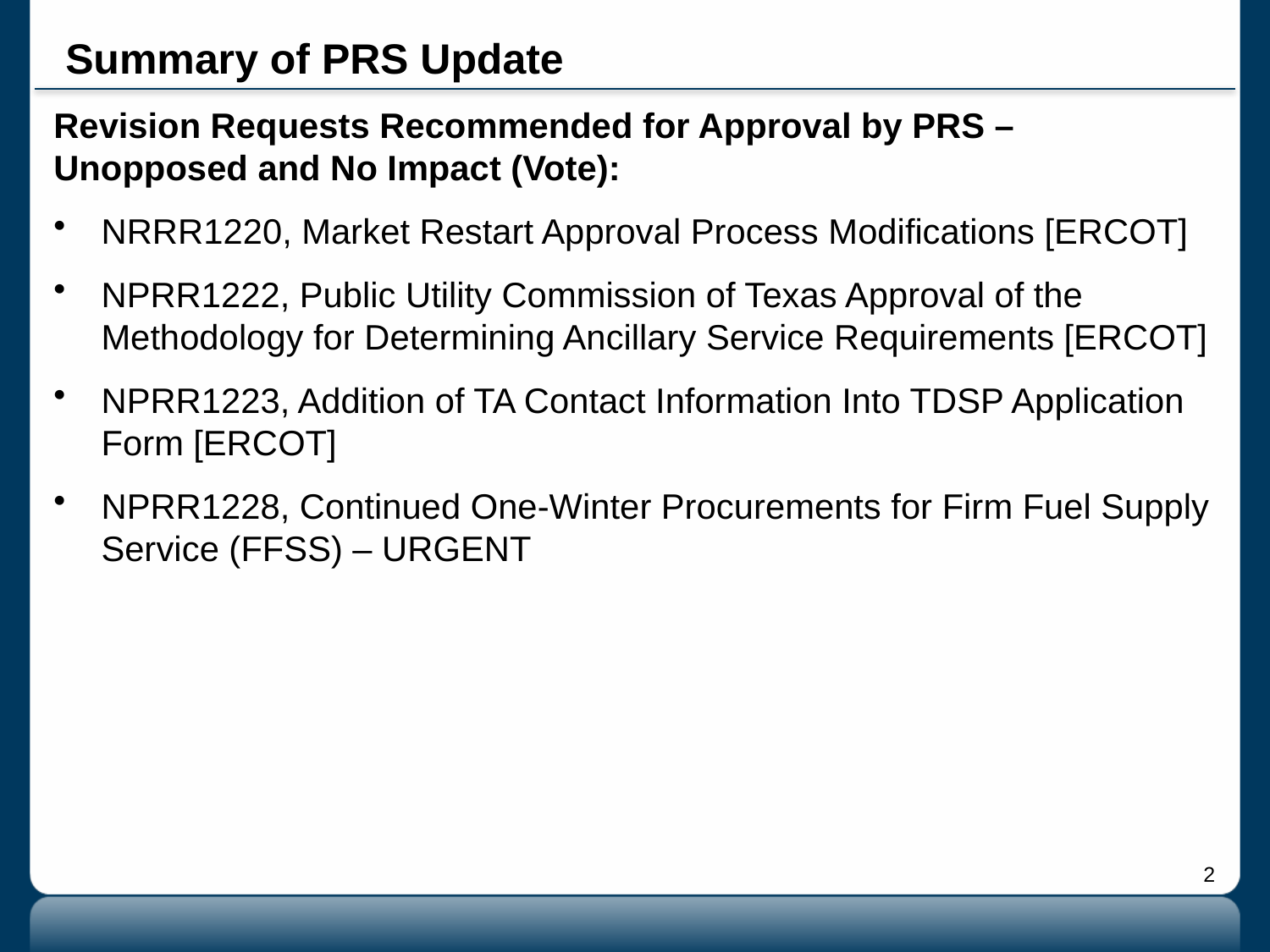

# Summary of PRS Update
Revision Requests Recommended for Approval by PRS – Unopposed and No Impact (Vote):
NRRR1220, Market Restart Approval Process Modifications [ERCOT]
NPRR1222, Public Utility Commission of Texas Approval of the Methodology for Determining Ancillary Service Requirements [ERCOT]
NPRR1223, Addition of TA Contact Information Into TDSP Application Form [ERCOT]
NPRR1228, Continued One-Winter Procurements for Firm Fuel Supply Service (FFSS) – URGENT